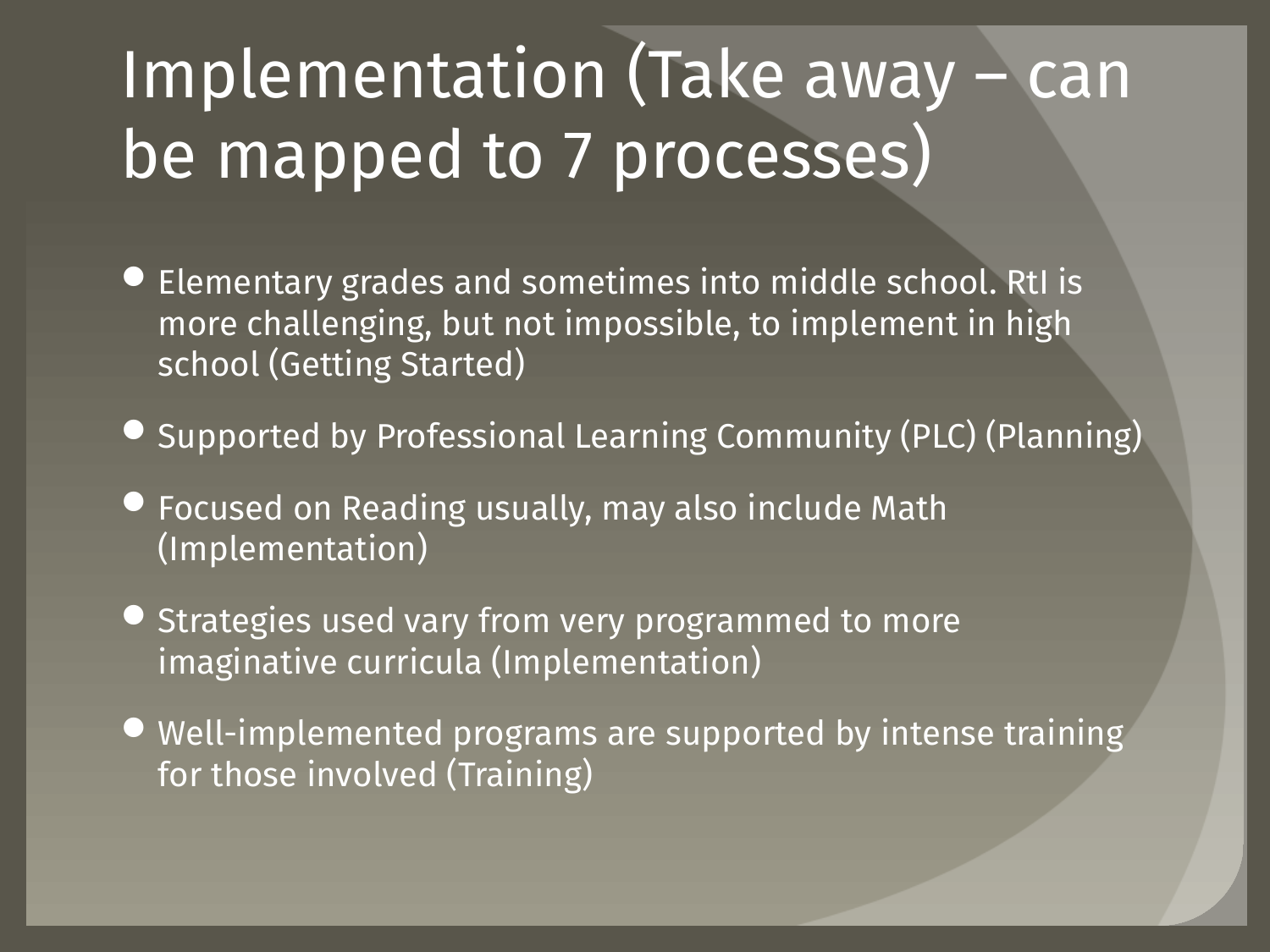

# Implementation (Take away – can be mapped to 7 processes)
Elementary grades and sometimes into middle school. RtI is more challenging, but not impossible, to implement in high school (Getting Started)
Supported by Professional Learning Community (PLC) (Planning)
Focused on Reading usually, may also include Math (Implementation)
Strategies used vary from very programmed to more imaginative curricula (Implementation)
Well-implemented programs are supported by intense training for those involved (Training)